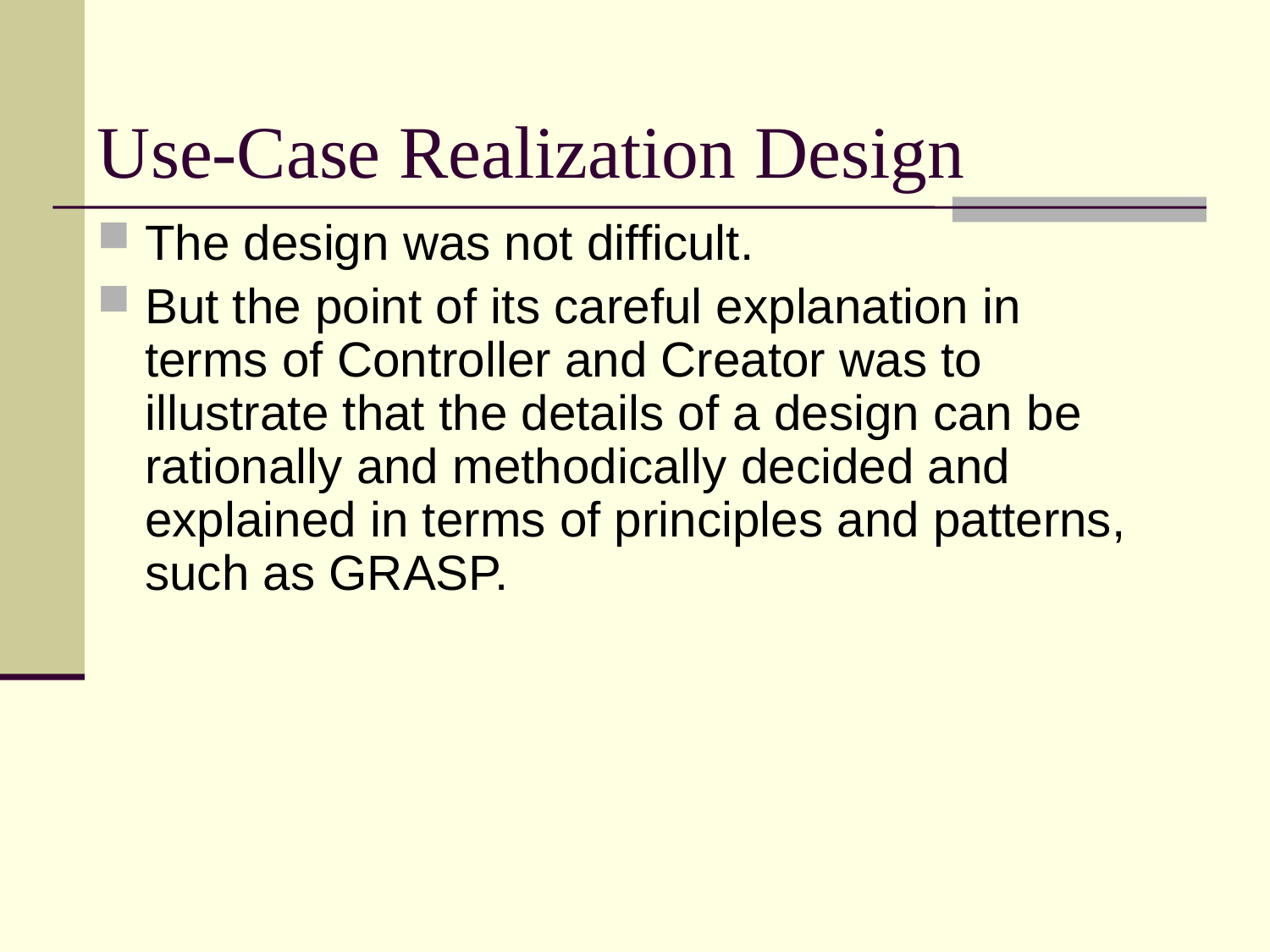

# Use-Case Realization Design
The design was not difficult.
But the point of its careful explanation in terms of Controller and Creator was to illustrate that the details of a design can be rationally and methodically decided and explained in terms of principles and patterns, such as GRASP.